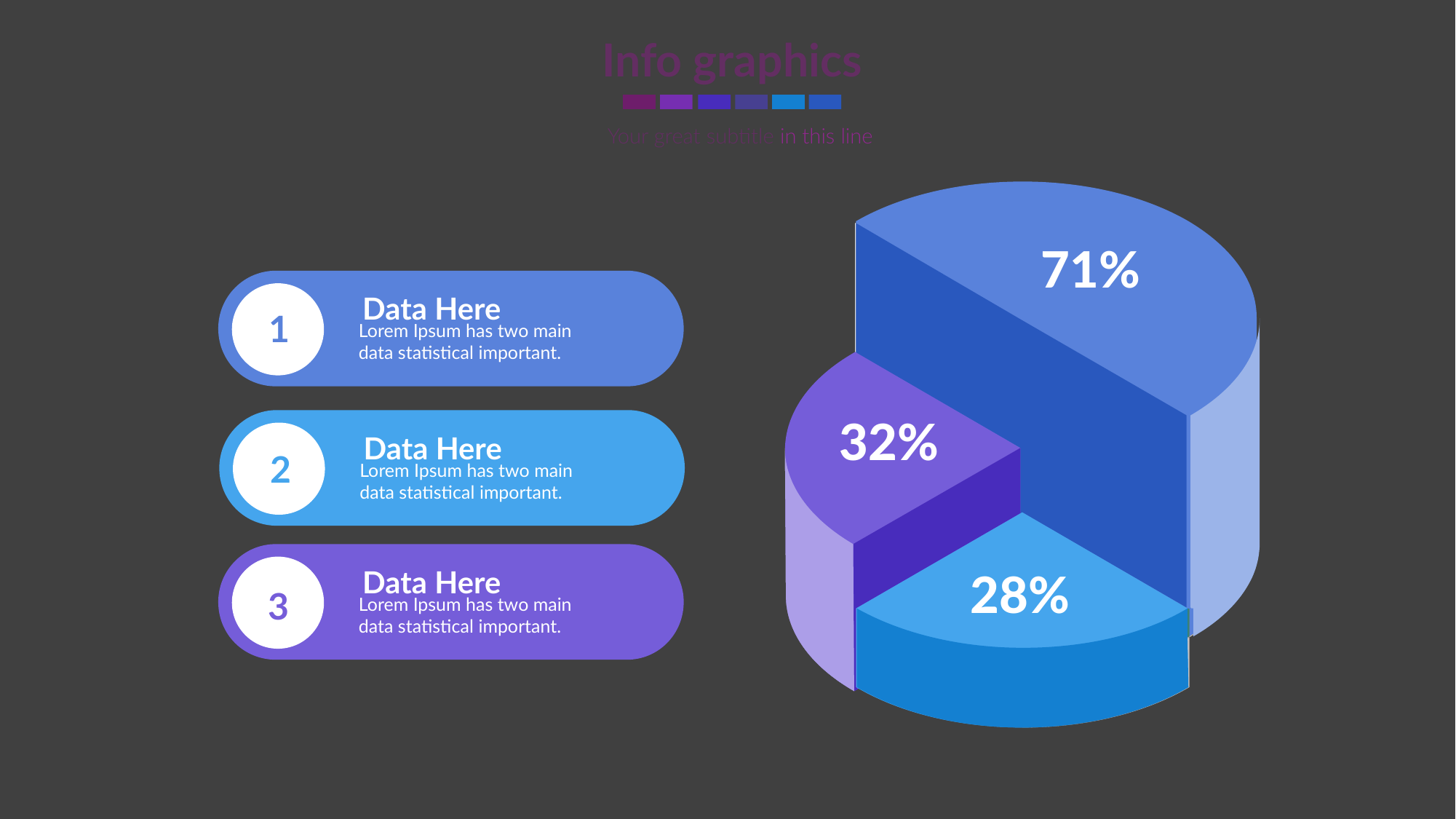

Info graphics
Your great subtitle in this line

71%

Data Here
1
Lorem Ipsum has two main data statistical important.
32%

Data Here
2
Lorem Ipsum has two main data statistical important.

Data Here
3
Lorem Ipsum has two main data statistical important.
28%